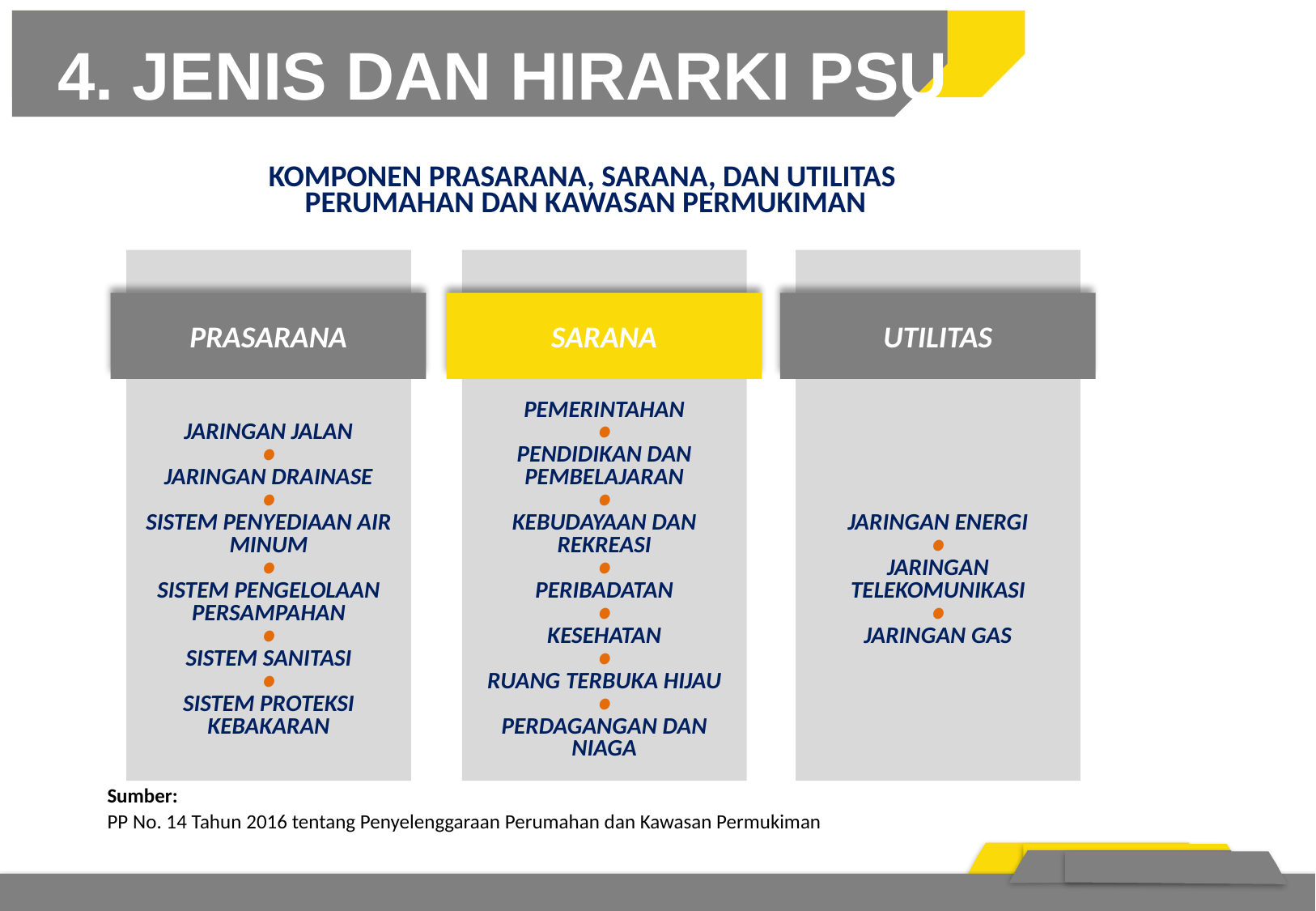

4. JENIS DAN HIRARKI PSU
KOMPONEN PRASARANA, SARANA, DAN UTILITAS
PERUMAHAN DAN KAWASAN PERMUKIMAN

PRASARANA
JARINGAN JALAN
●
JARINGAN DRAINASE
●
SISTEM PENYEDIAAN AIR MINUM
●
SISTEM PENGELOLAAN PERSAMPAHAN
●
SISTEM SANITASI
●
SISTEM PROTEKSI KEBAKARAN

SARANA
PEMERINTAHAN
●
PENDIDIKAN DAN PEMBELAJARAN
●
KEBUDAYAAN DAN REKREASI
●
PERIBADATAN
●
KESEHATAN
●
RUANG TERBUKA HIJAU
●
PERDAGANGAN DAN NIAGA

UTILITAS
JARINGAN ENERGI
●
JARINGAN TELEKOMUNIKASI
●
JARINGAN GAS
Sumber:
PP No. 14 Tahun 2016 tentang Penyelenggaraan Perumahan dan Kawasan Permukiman

2
1